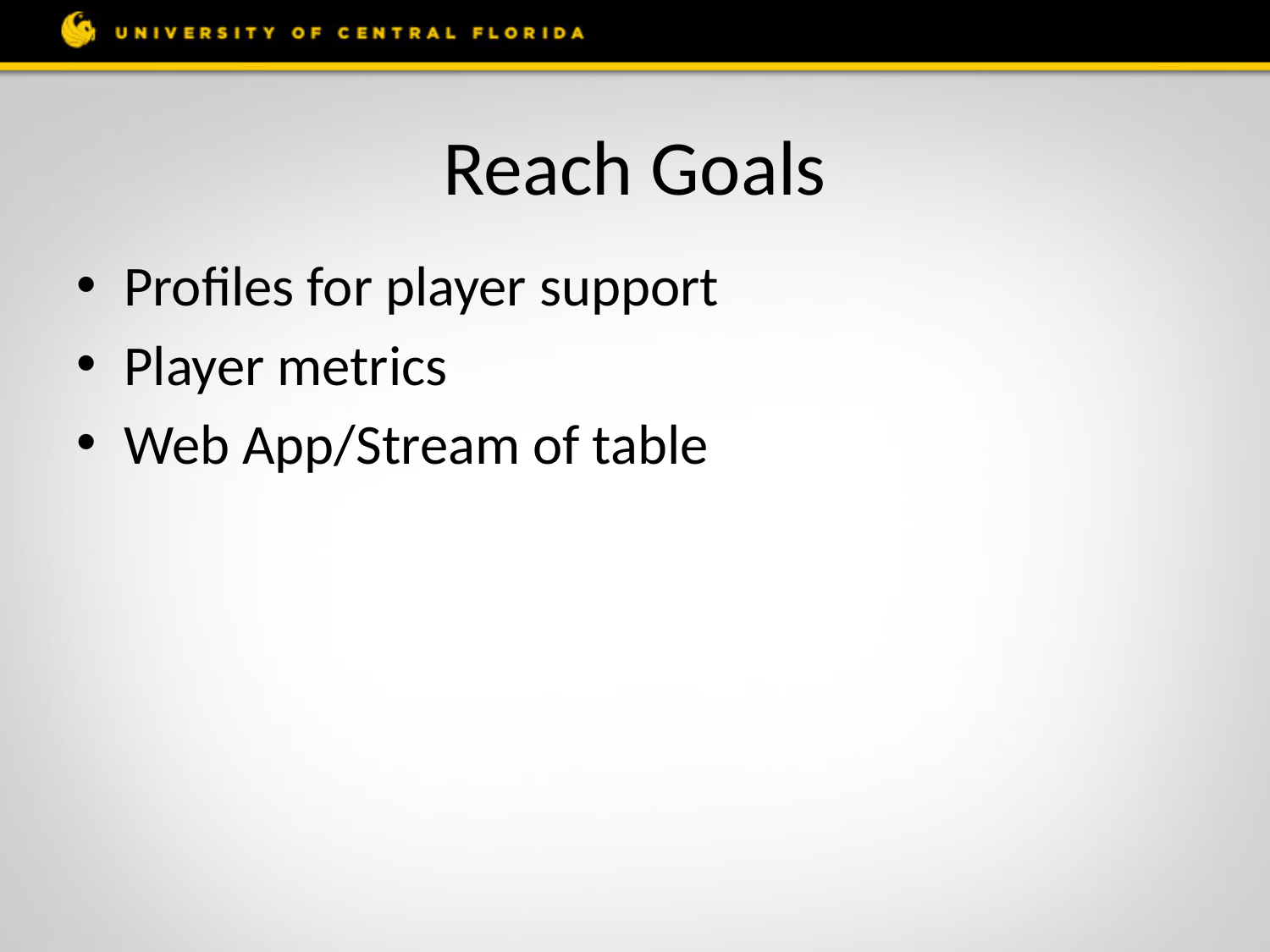

# Reach Goals
Profiles for player support
Player metrics
Web App/Stream of table